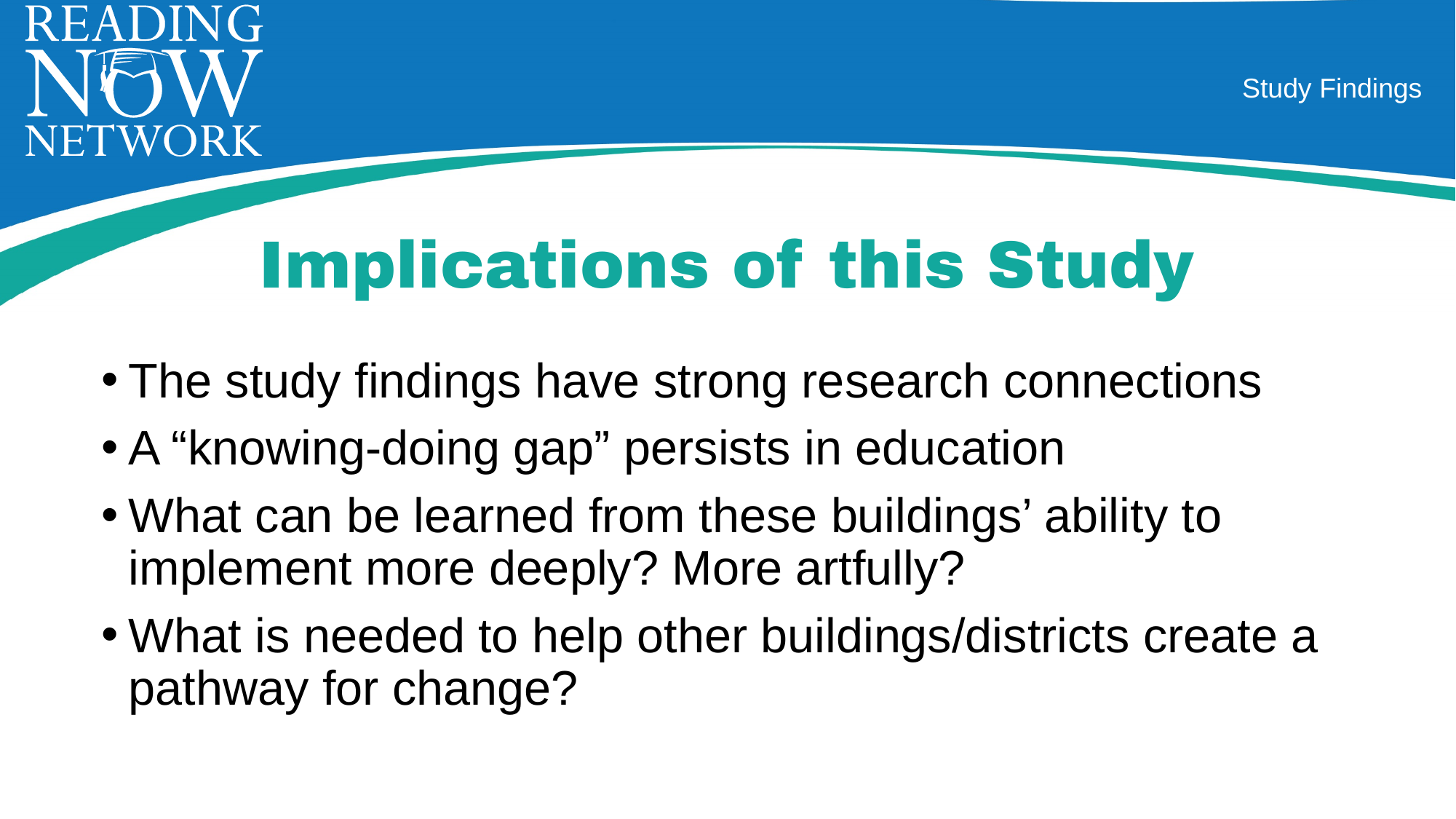

Study Findings
Implications of this Study
The study findings have strong research connections
A “knowing-doing gap” persists in education
What can be learned from these buildings’ ability to implement more deeply? More artfully?
What is needed to help other buildings/districts create a pathway for change?